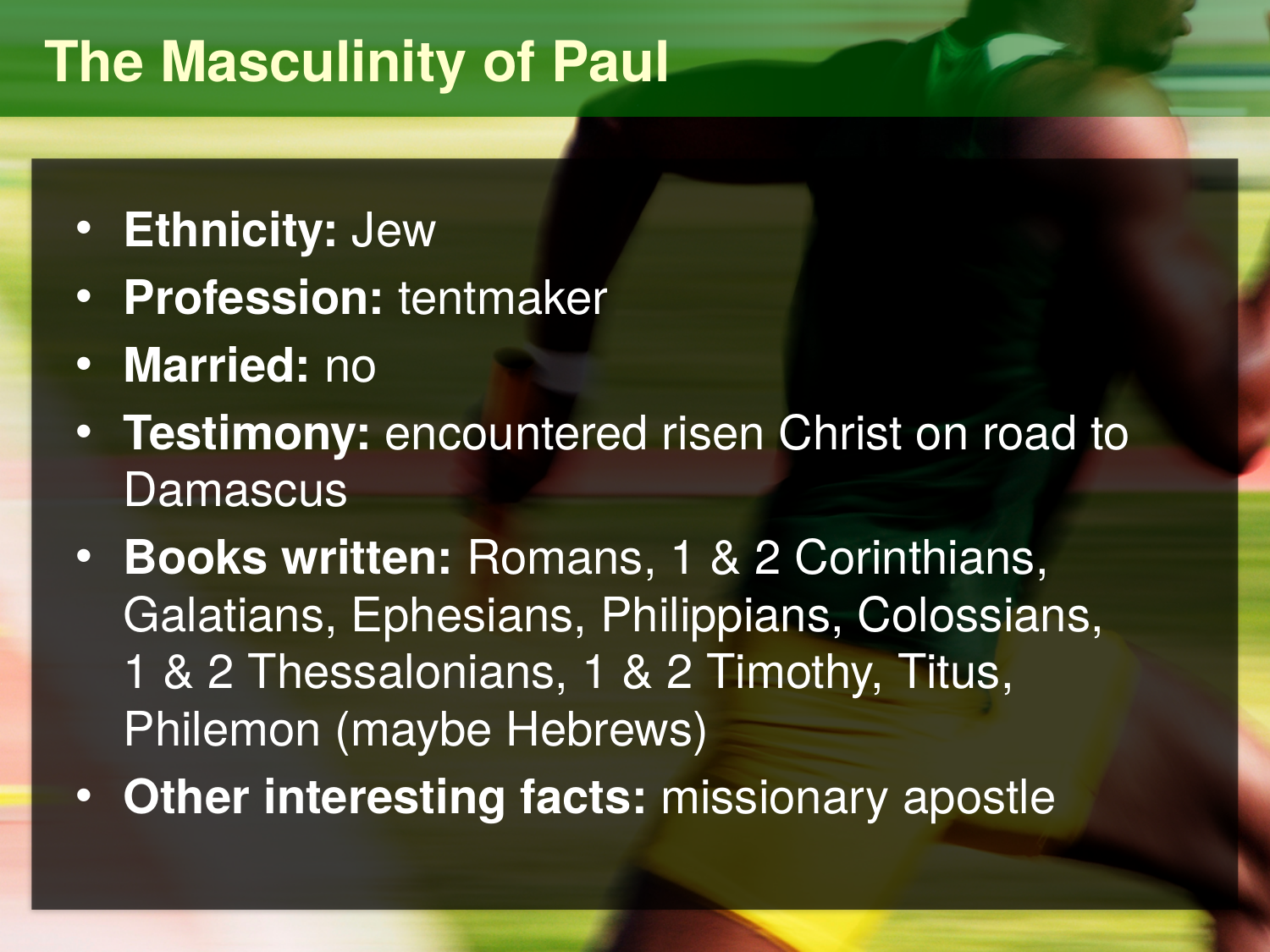

The Masculinity of Paul

Ethnicity: Jew
Profession: tentmaker
Married: no
Testimony: encountered risen Christ on road to Damascus
Books written: Romans, 1 & 2 Corinthians, Galatians, Ephesians, Philippians, Colossians,
1 & 2 Thessalonians, 1 & 2 Timothy, Titus, Philemon (maybe Hebrews)
Other interesting facts: missionary apostle